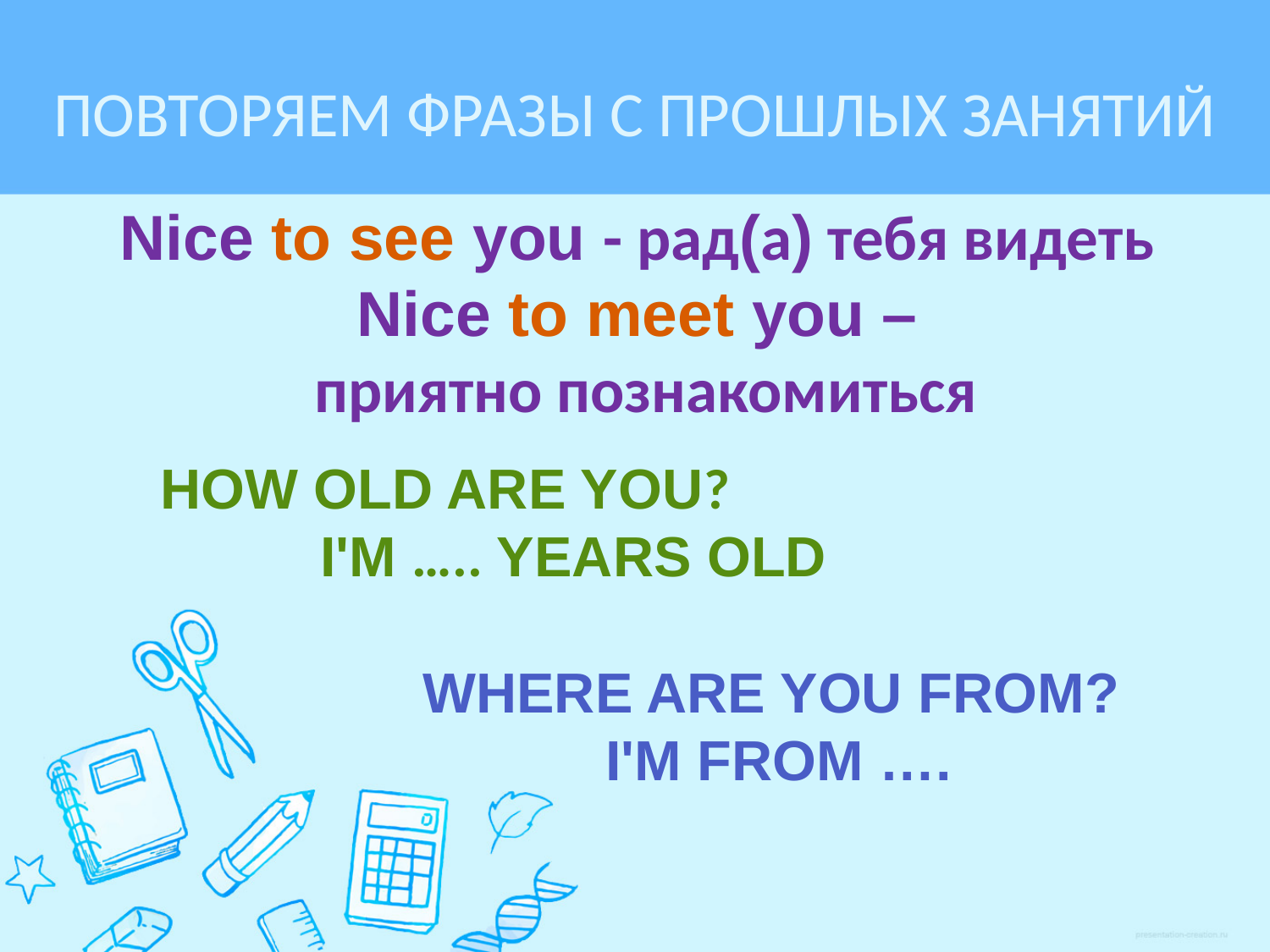

# ПОВТОРЯЕМ ФРАЗЫ С ПРОШЛЫХ ЗАНЯТИЙ
Nice to see you - рад(а) тебя видеть
Nice to meet you –
 приятно познакомиться
How old are you?
                   I'm ….. years old

Where are you from?
 I'm from ….